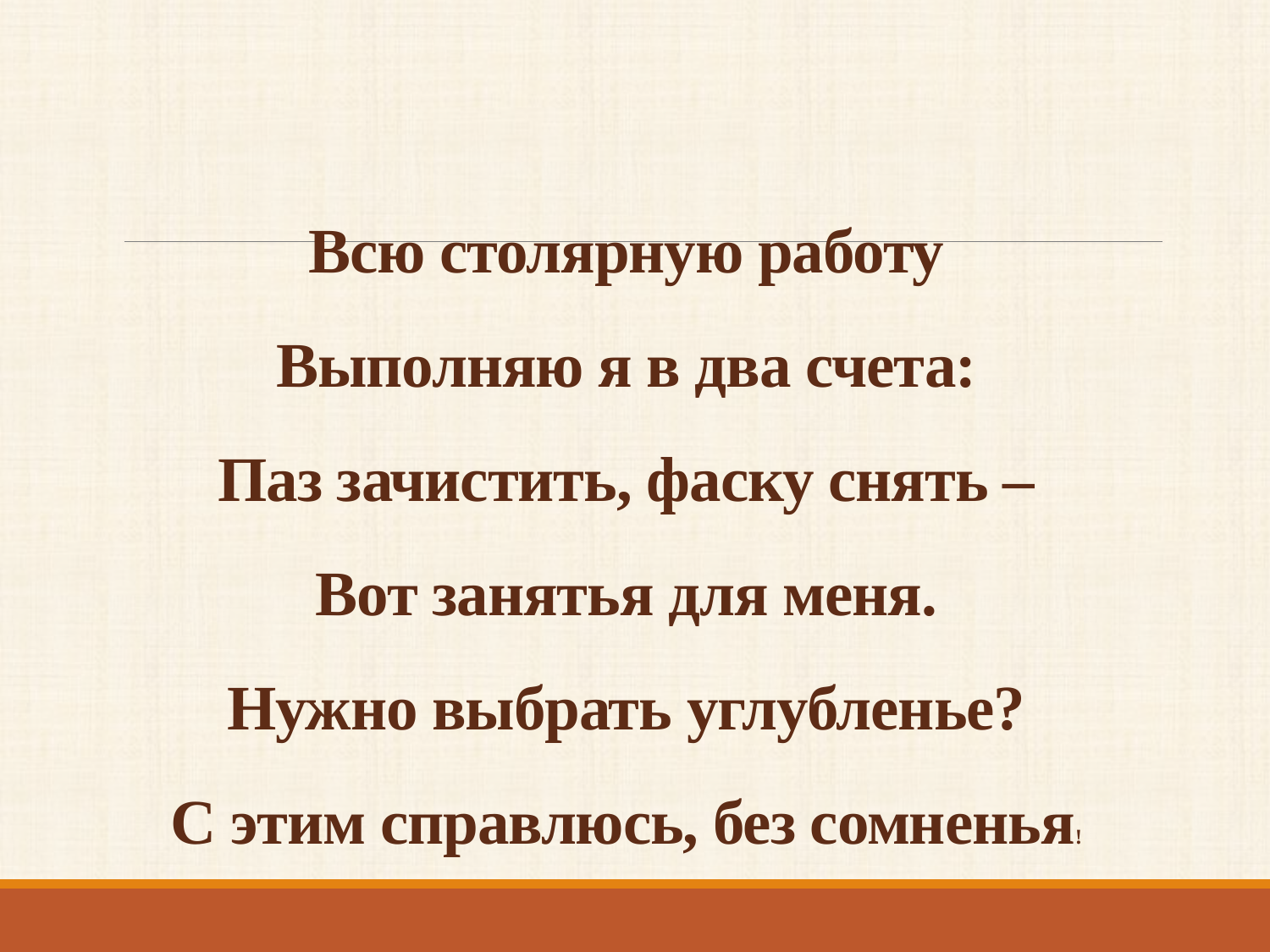

# Всю столярную работу Выполняю я в два счета: Паз зачистить, фаску снять – Вот занятья для меня. Нужно выбрать углубленье? С этим справлюсь, без сомненья!